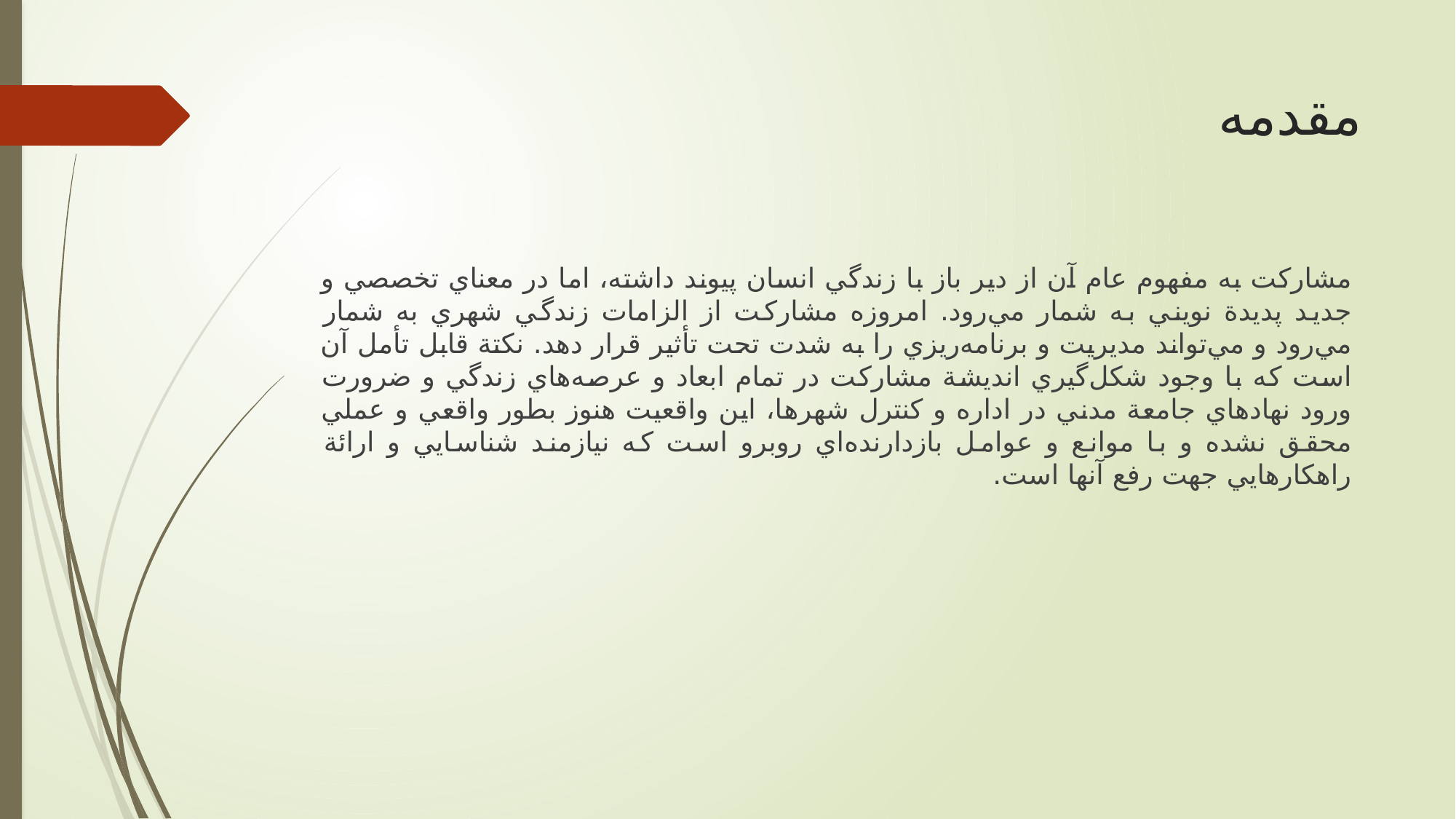

# مقدمه
مشاركت به مفهوم عام آن از دير باز با زندگي انسان پيوند داشته، اما در معناي تخصصي و جديد پديدة نويني به شمار مي‌رود. امروزه مشاركت از الزامات زندگي شهري به شمار مي‌رود و مي‌تواند مديريت و برنامه‌ريزي را به شدت تحت تأثير قرار دهد. نكتة قابل تأمل آن است كه با وجود شكل‌گيري انديشة مشاركت در تمام ابعاد و عرصه‌هاي زندگي و ضرورت ورود نهادهاي جامعة مدني در اداره و كنترل شهرها، اين واقعيت هنوز بطور واقعي و عملي محقق نشده و با موانع و عوامل بازدارنده‌اي روبرو است كه نيازمند شناسايي و ارائة راهكارهايي جهت رفع آنها است.